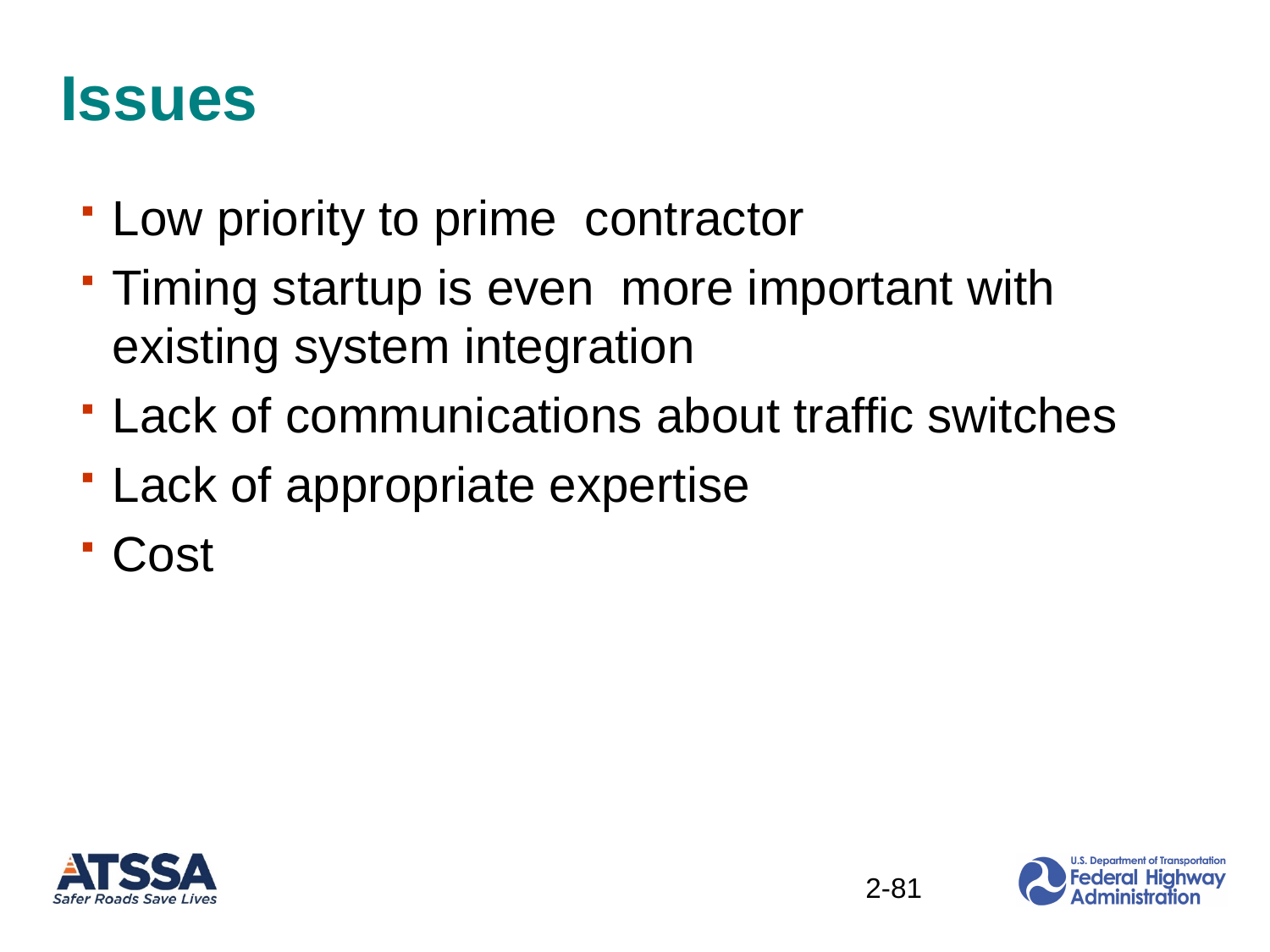

# Issues
Low priority to prime  contractor
Timing startup is even  more important with existing system integration
Lack of communications about traffic switches
Lack of appropriate expertise
Cost